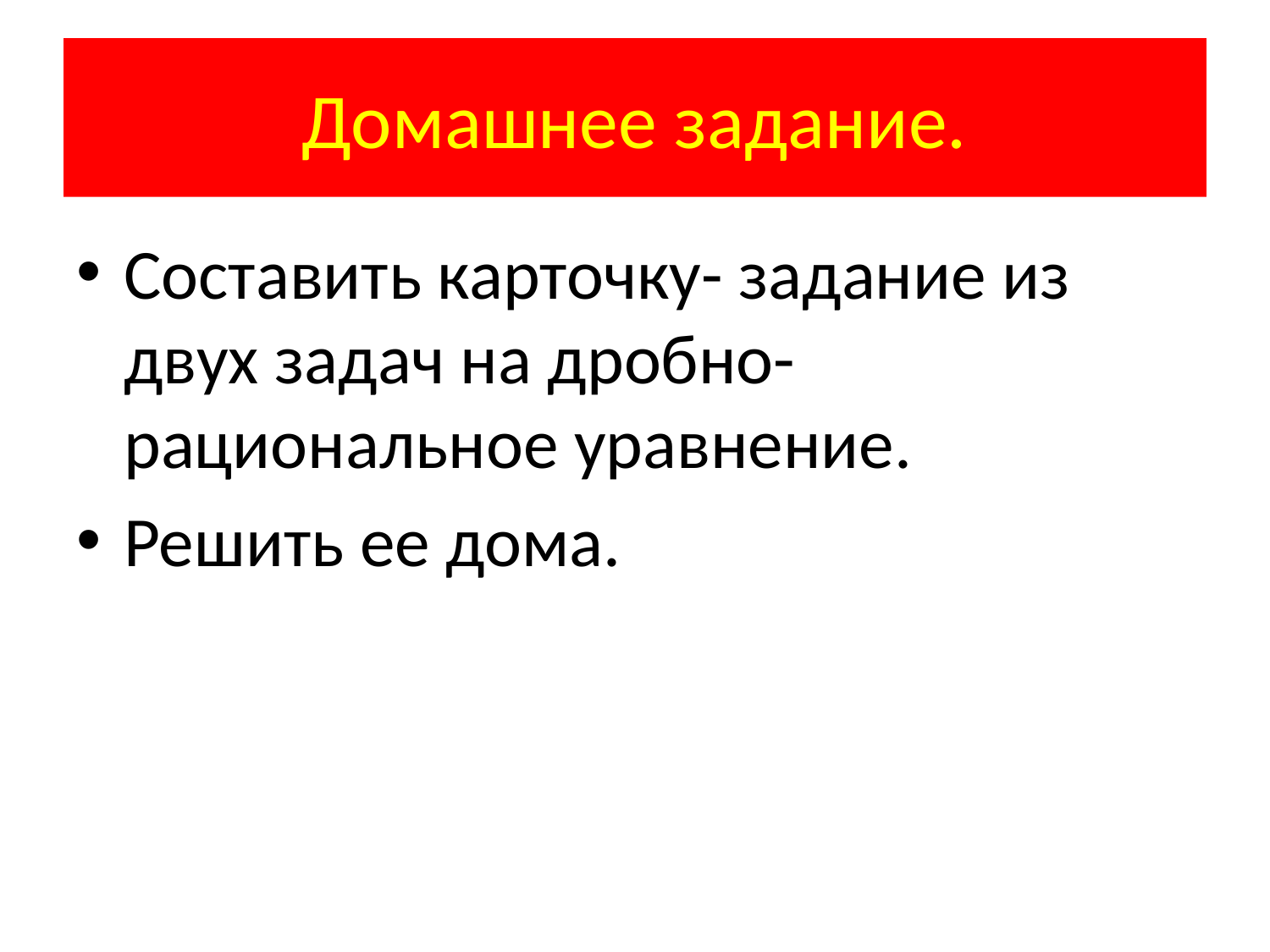

# Домашнее задание.
Составить карточку- задание из двух задач на дробно- рациональное уравнение.
Решить ее дома.